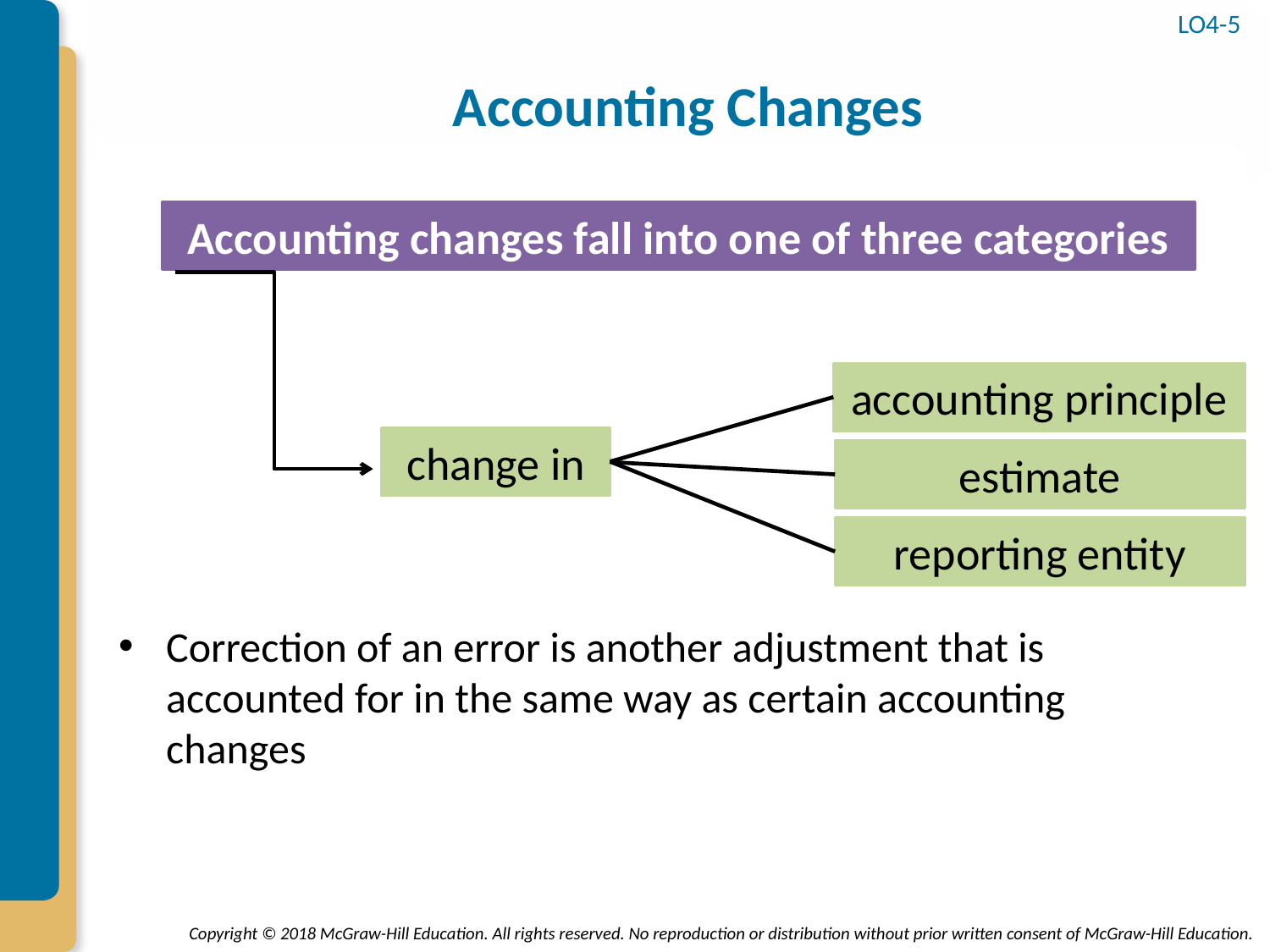

# Accounting Changes
LO4-5

Correction of an error is another adjustment that is accounted for in the same way as certain accounting changes
Accounting changes fall into one of three categories
accounting principle
change in
estimate
reporting entity